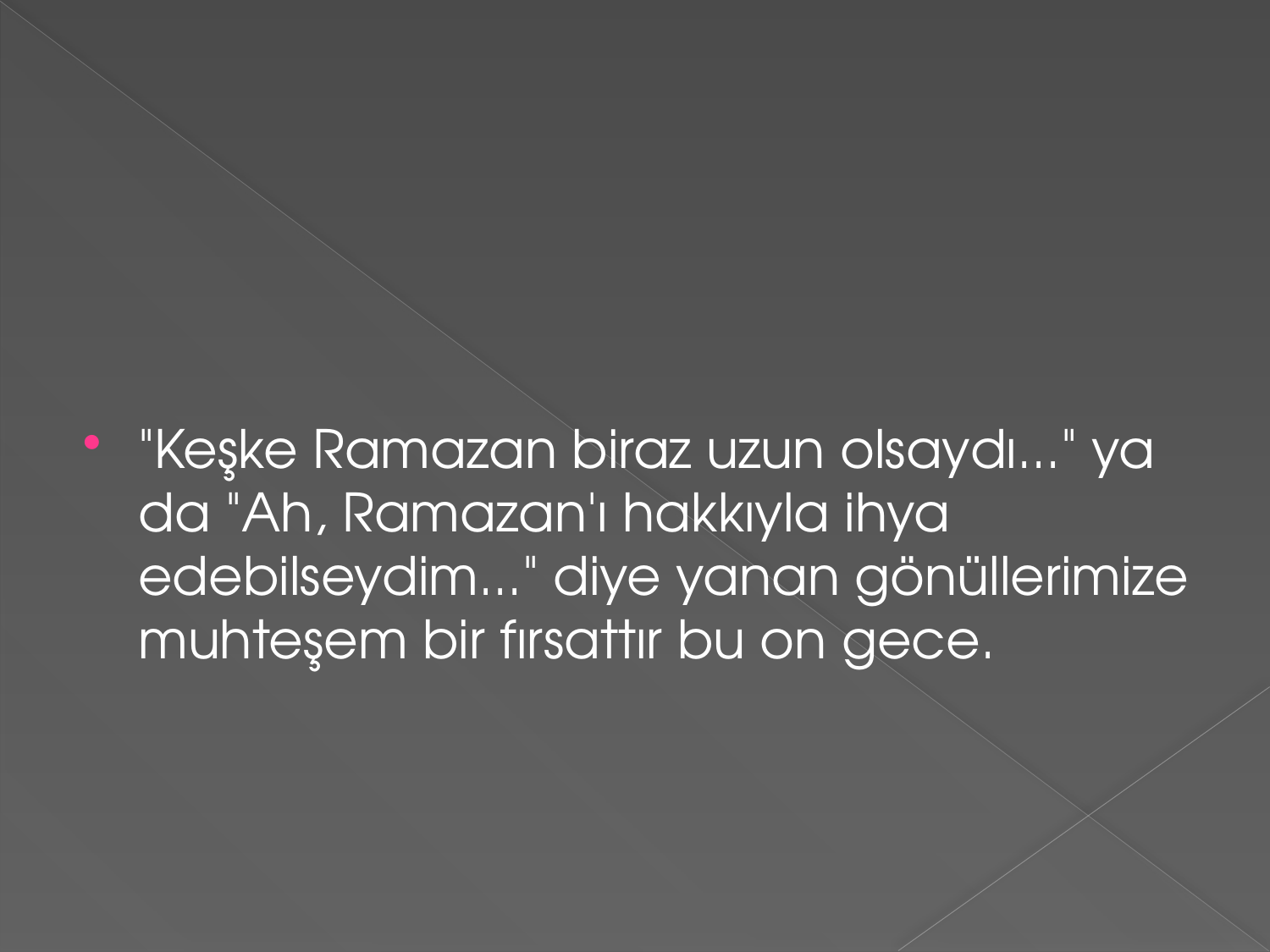

#

"Keşke Ramazan biraz uzun olsaydı..." ya da "Ah, Ramazan'ı hakkıyla ihya edebilseydim..." diye yanan gönüllerimize muhteşem bir fırsattır bu on gece.